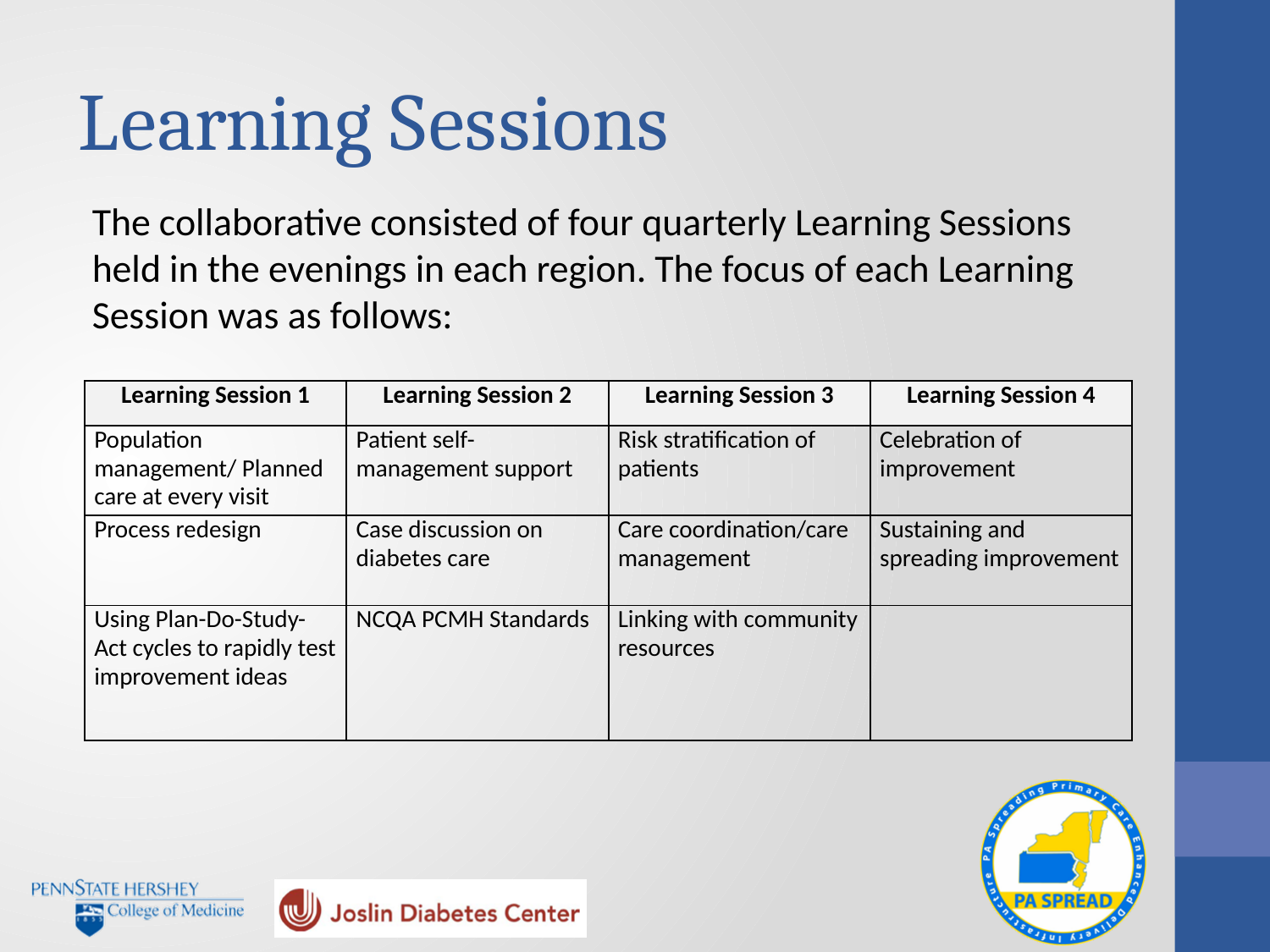

# Learning Sessions
The collaborative consisted of four quarterly Learning Sessions held in the evenings in each region. The focus of each Learning Session was as follows:

| Learning Session 1 | Learning Session 2 | Learning Session 3 | Learning Session 4 |
| --- | --- | --- | --- |
| Population management/ Planned care at every visit | Patient self-management support | Risk stratification of patients | Celebration of improvement |
| Process redesign | Case discussion on diabetes care | Care coordination/care management | Sustaining and spreading improvement |
| Using Plan-Do-Study-Act cycles to rapidly test improvement ideas | NCQA PCMH Standards | Linking with community resources |  |